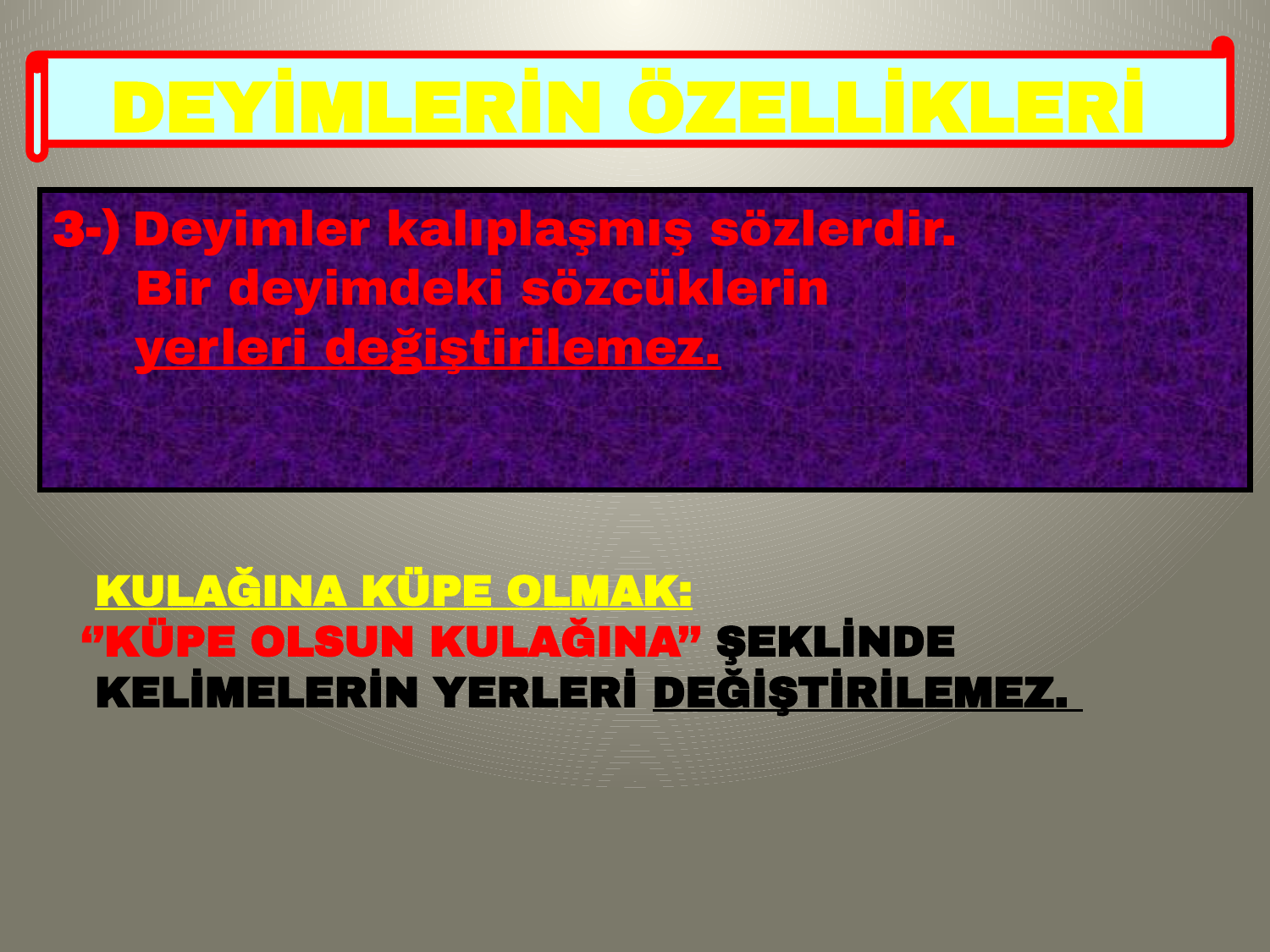

DEYİMLERİN ÖZELLİKLERİ
3-) Deyimler kalıplaşmış sözlerdir.
     Bir deyimdeki sözcüklerin
     yerleri değiştirilemez.

   KULAĞINA KÜPE OLMAK:
  ‘’KÜPE OLSUN KULAĞINA’’ ŞEKLİNDE
   KELİMELERİN YERLERİ DEĞİŞTİRİLEMEZ.